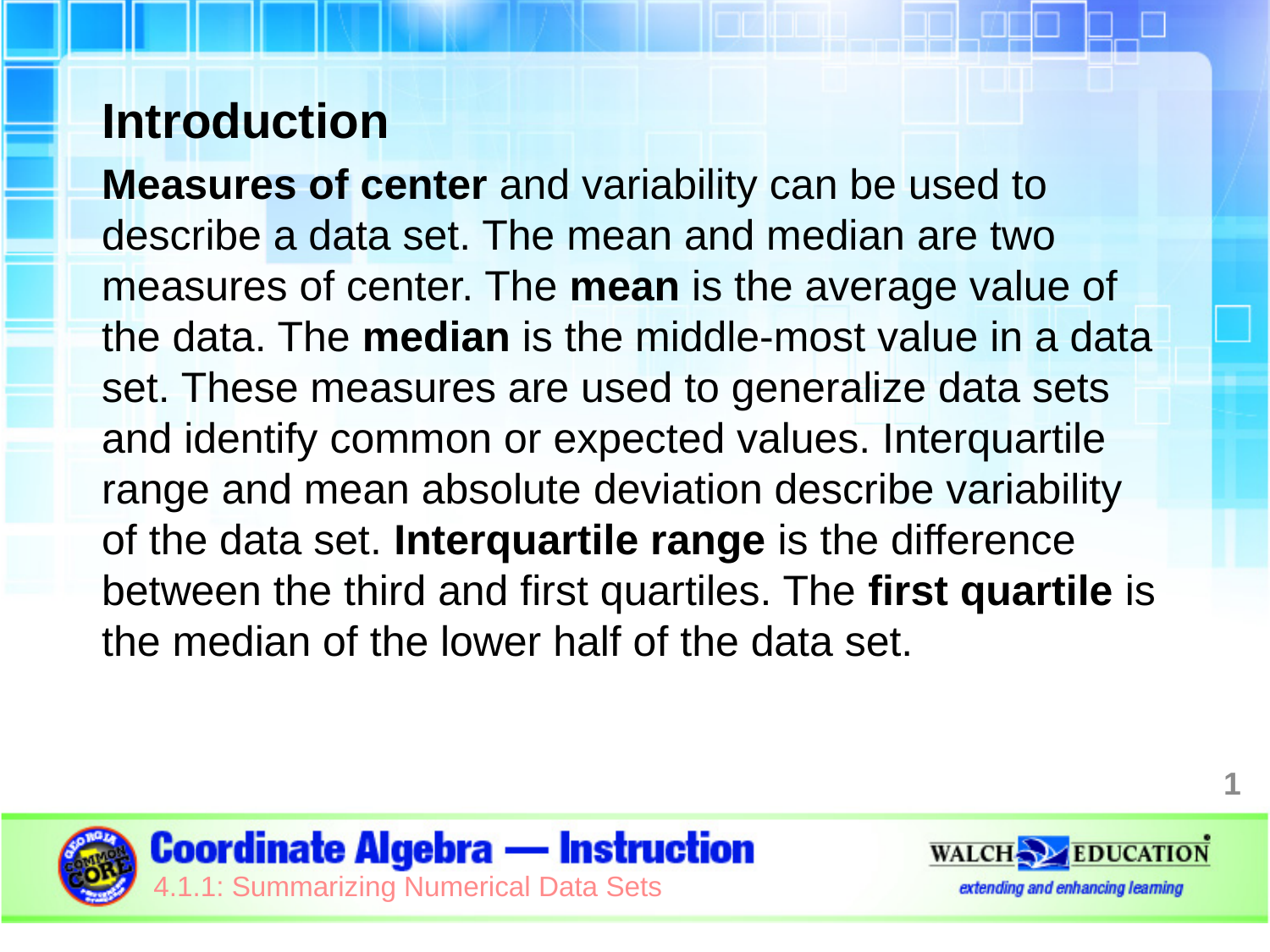

Introduction
Measures of center and variability can be used to describe a data set. The mean and median are two measures of center. The mean is the average value of the data. The median is the middle-most value in a data set. These measures are used to generalize data sets and identify common or expected values. Interquartile range and mean absolute deviation describe variability of the data set. Interquartile range is the difference between the third and first quartiles. The first quartile is the median of the lower half of the data set.
1
4.1.1: Summarizing Numerical Data Sets